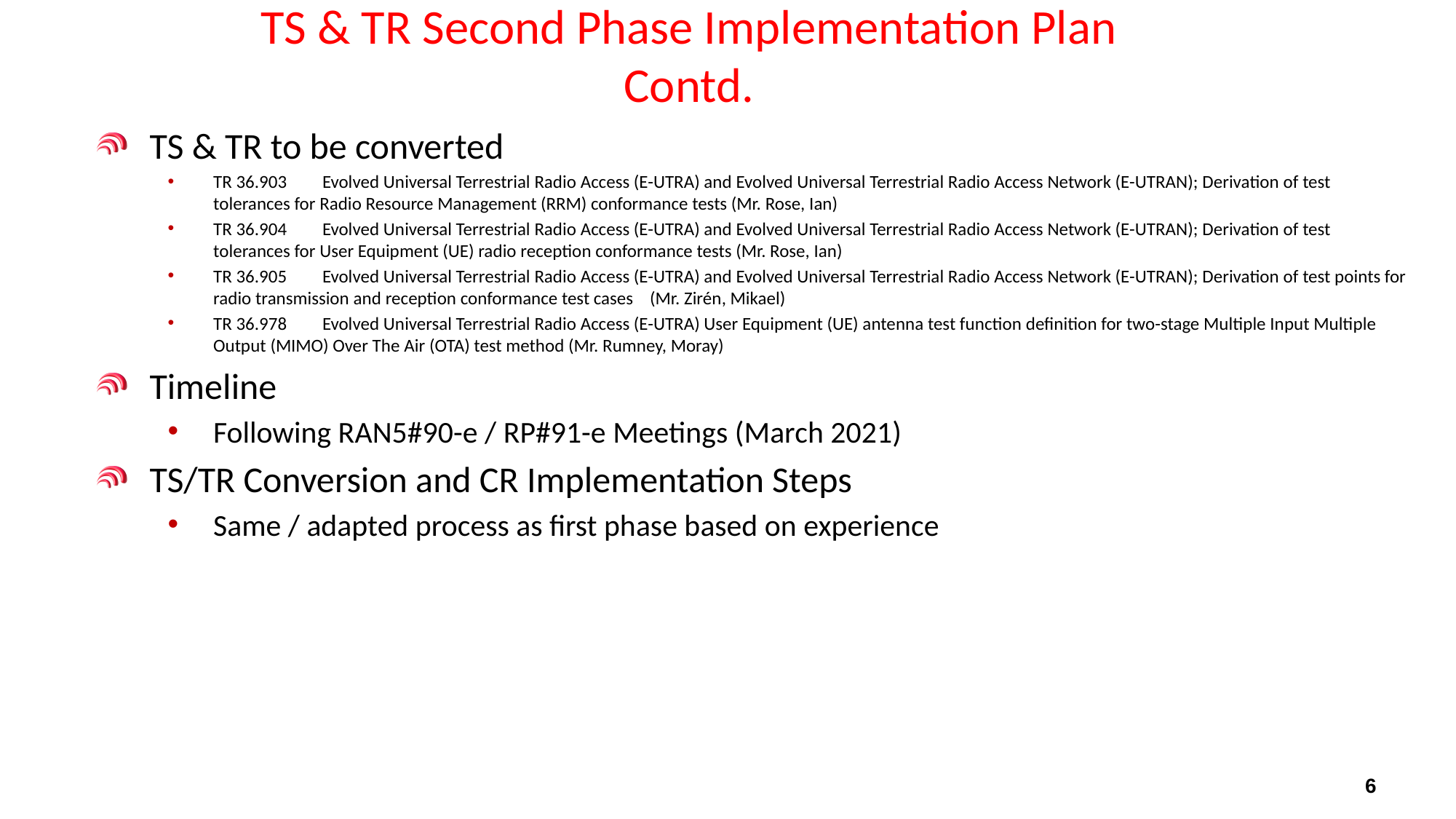

# TS & TR Second Phase Implementation Plan Contd.
TS & TR to be converted
TR 36.903	Evolved Universal Terrestrial Radio Access (E-UTRA) and Evolved Universal Terrestrial Radio Access Network (E-UTRAN); Derivation of test tolerances for Radio Resource Management (RRM) conformance tests (Mr. Rose, Ian)
TR 36.904	Evolved Universal Terrestrial Radio Access (E-UTRA) and Evolved Universal Terrestrial Radio Access Network (E-UTRAN); Derivation of test tolerances for User Equipment (UE) radio reception conformance tests (Mr. Rose, Ian)
TR 36.905	Evolved Universal Terrestrial Radio Access (E-UTRA) and Evolved Universal Terrestrial Radio Access Network (E-UTRAN); Derivation of test points for radio transmission and reception conformance test cases	(Mr. Zirén, Mikael)
TR 36.978	Evolved Universal Terrestrial Radio Access (E-UTRA) User Equipment (UE) antenna test function definition for two-stage Multiple Input Multiple Output (MIMO) Over The Air (OTA) test method (Mr. Rumney, Moray)
Timeline
Following RAN5#90-e / RP#91-e Meetings (March 2021)
TS/TR Conversion and CR Implementation Steps
Same / adapted process as first phase based on experience